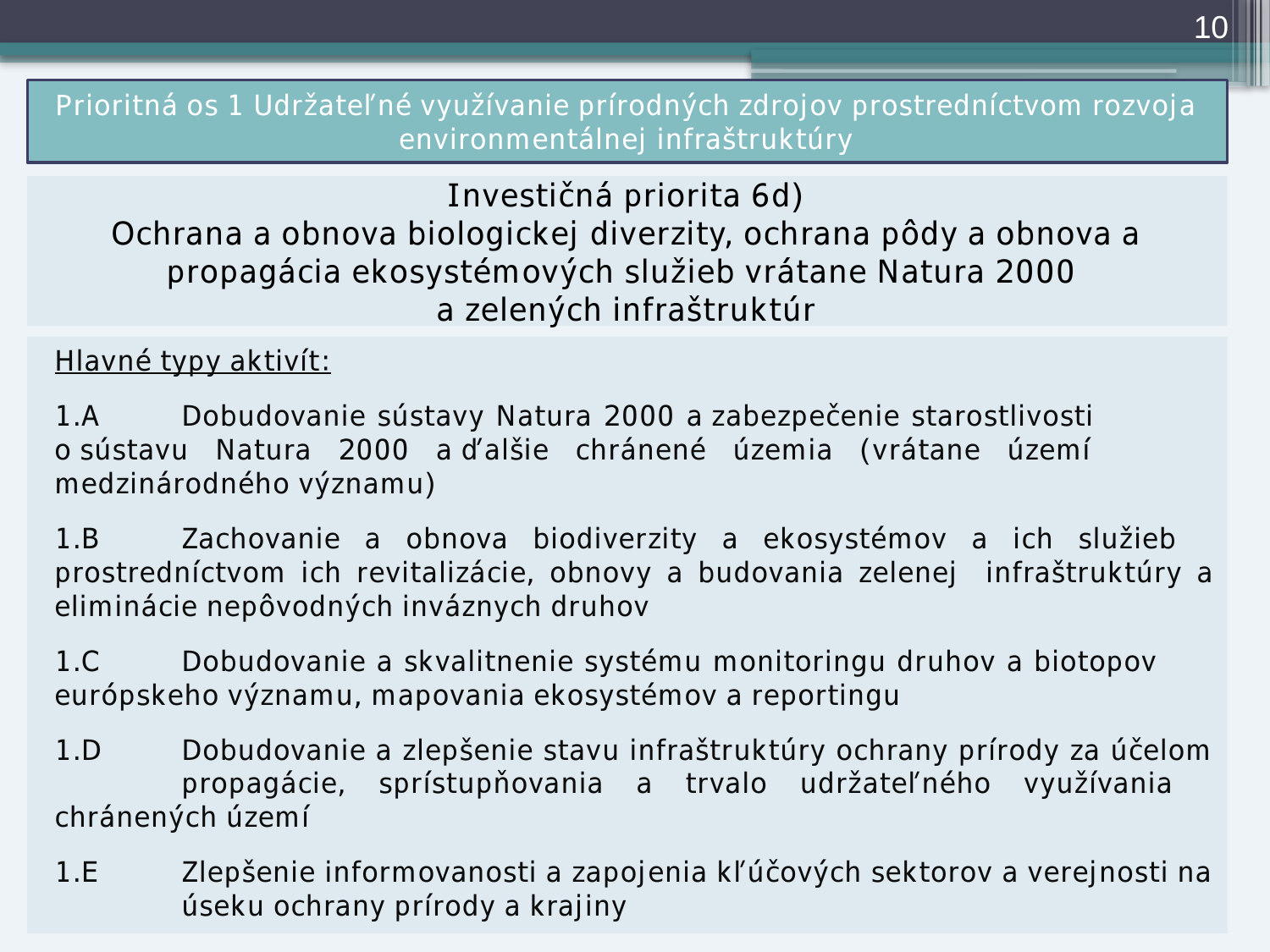

10
Prioritná os 1 Udržateľné využívanie prírodných zdrojov prostredníctvom rozvoja environmentálnej infraštruktúry
# Investičná priorita 6d) Ochrana a obnova biologickej diverzity, ochrana pôdy a obnova a propagácia ekosystémových služieb vrátane Natura 2000 a zelených infraštruktúr
Hlavné typy aktivít:
1.A	Dobudovanie sústavy Natura 2000 a zabezpečenie starostlivosti 	o sústavu Natura 2000 a ďalšie chránené územia (vrátane území 	medzinárodného významu)
1.B	Zachovanie a obnova biodiverzity a ekosystémov a ich služieb 	prostredníctvom ich revitalizácie, obnovy a budovania zelenej 	infraštruktúry a eliminácie nepôvodných inváznych druhov
1.C	Dobudovanie a skvalitnenie systému monitoringu druhov a biotopov 	európskeho významu, mapovania ekosystémov a reportingu
1.D	Dobudovanie a zlepšenie stavu infraštruktúry ochrany prírody za účelom 	propagácie, sprístupňovania a trvalo udržateľného využívania 	chránených území
1.E	Zlepšenie informovanosti a zapojenia kľúčových sektorov a verejnosti na 	úseku ochrany prírody a krajiny